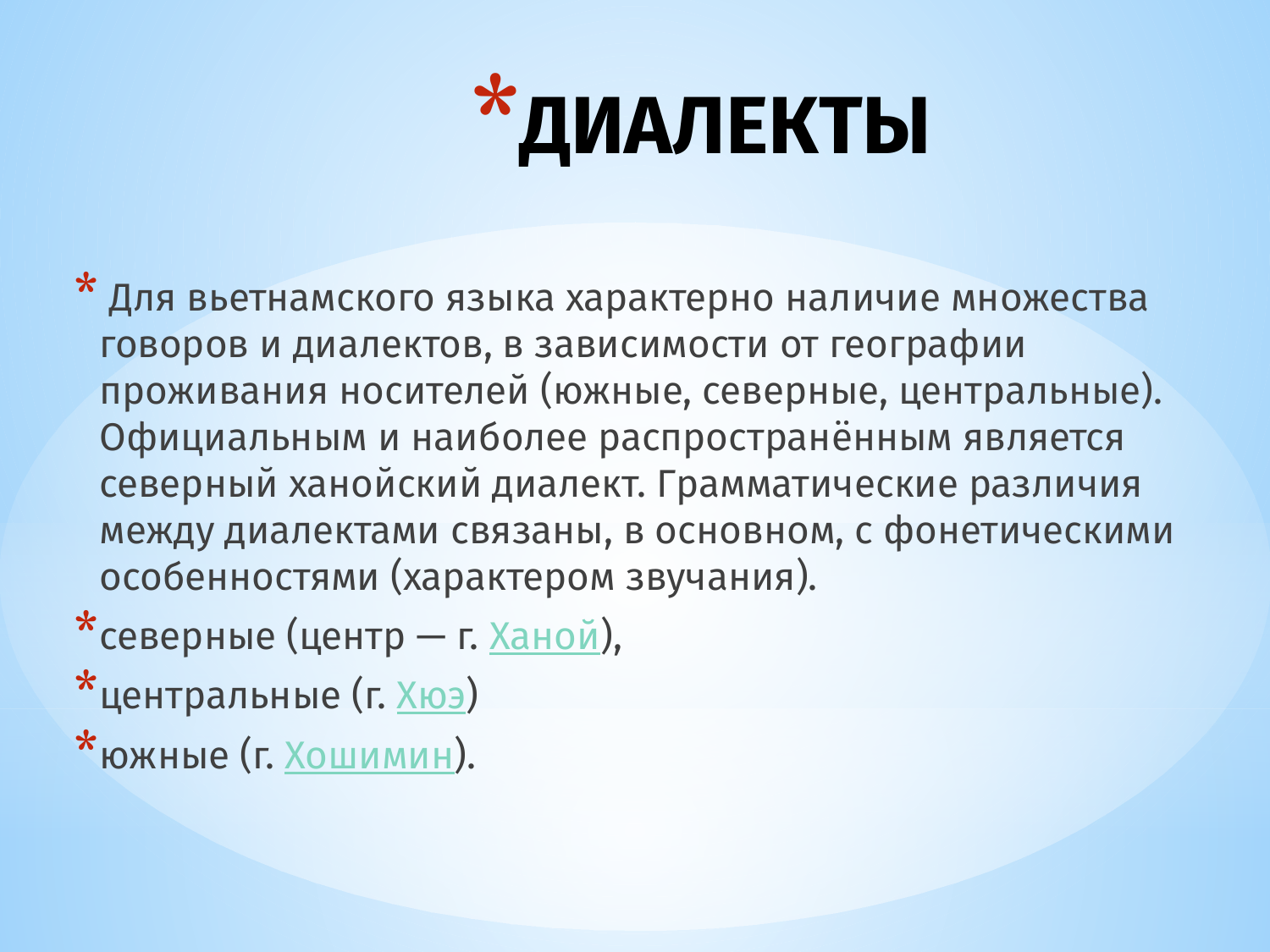

# ДИАЛЕКТЫ
 Для вьетнамского языка характерно наличие множества говоров и диалектов, в зависимости от географии проживания носителей (южные, северные, центральные). Официальным и наиболее распространённым является северный ханойский диалект. Грамматические различия между диалектами связаны, в основном, с фонетическими особенностями (характером звучания).
северные (центр — г. Ханой),
центральные (г. Хюэ)
южные (г. Хошимин).